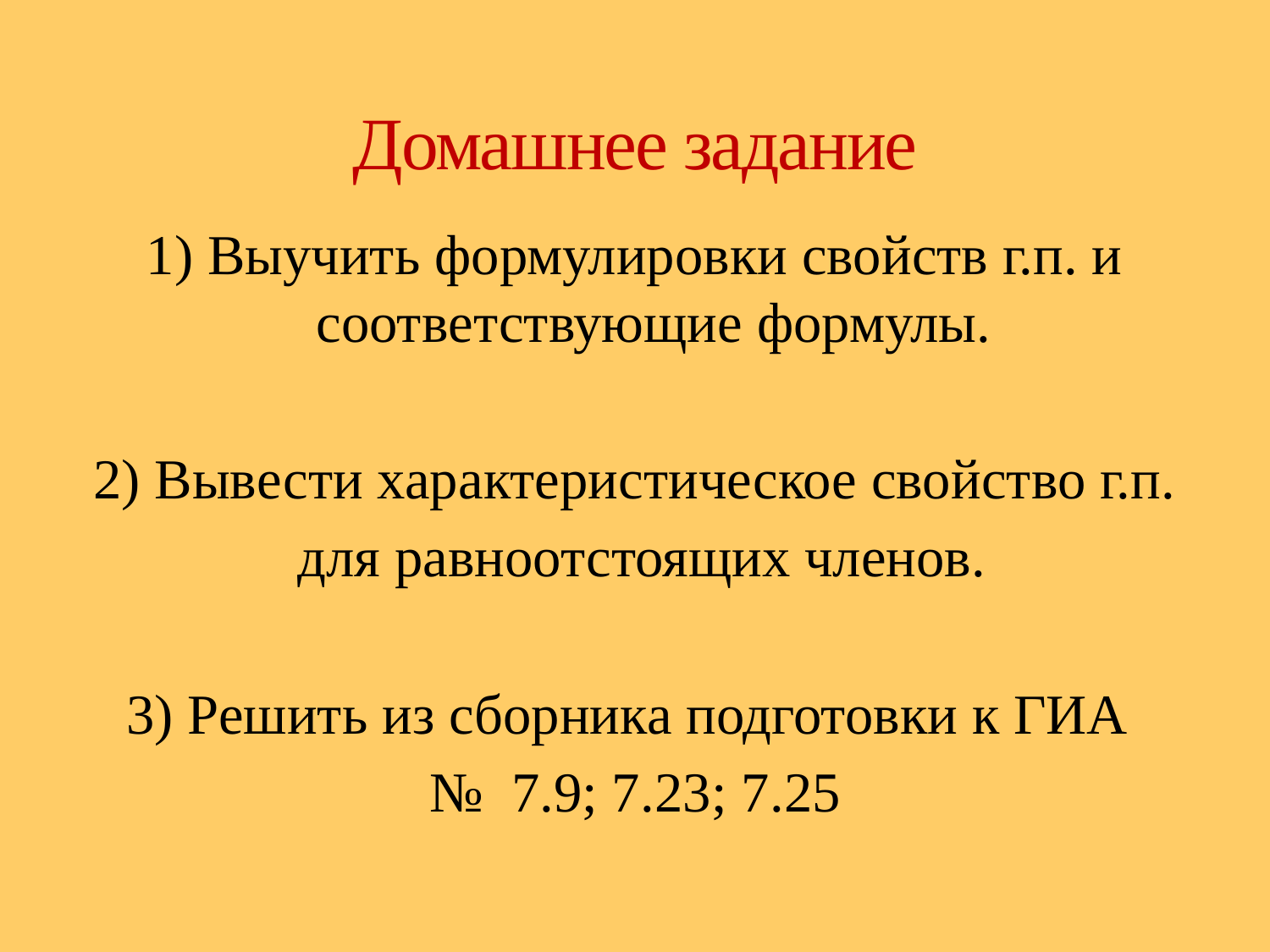

# Домашнее задание
1) Выучить формулировки свойств г.п. и соответствующие формулы.

2) Вывести характеристическое свойство г.п.
 для равноотстоящих членов.

3) Решить из сборника подготовки к ГИА
№  7.9; 7.23; 7.25